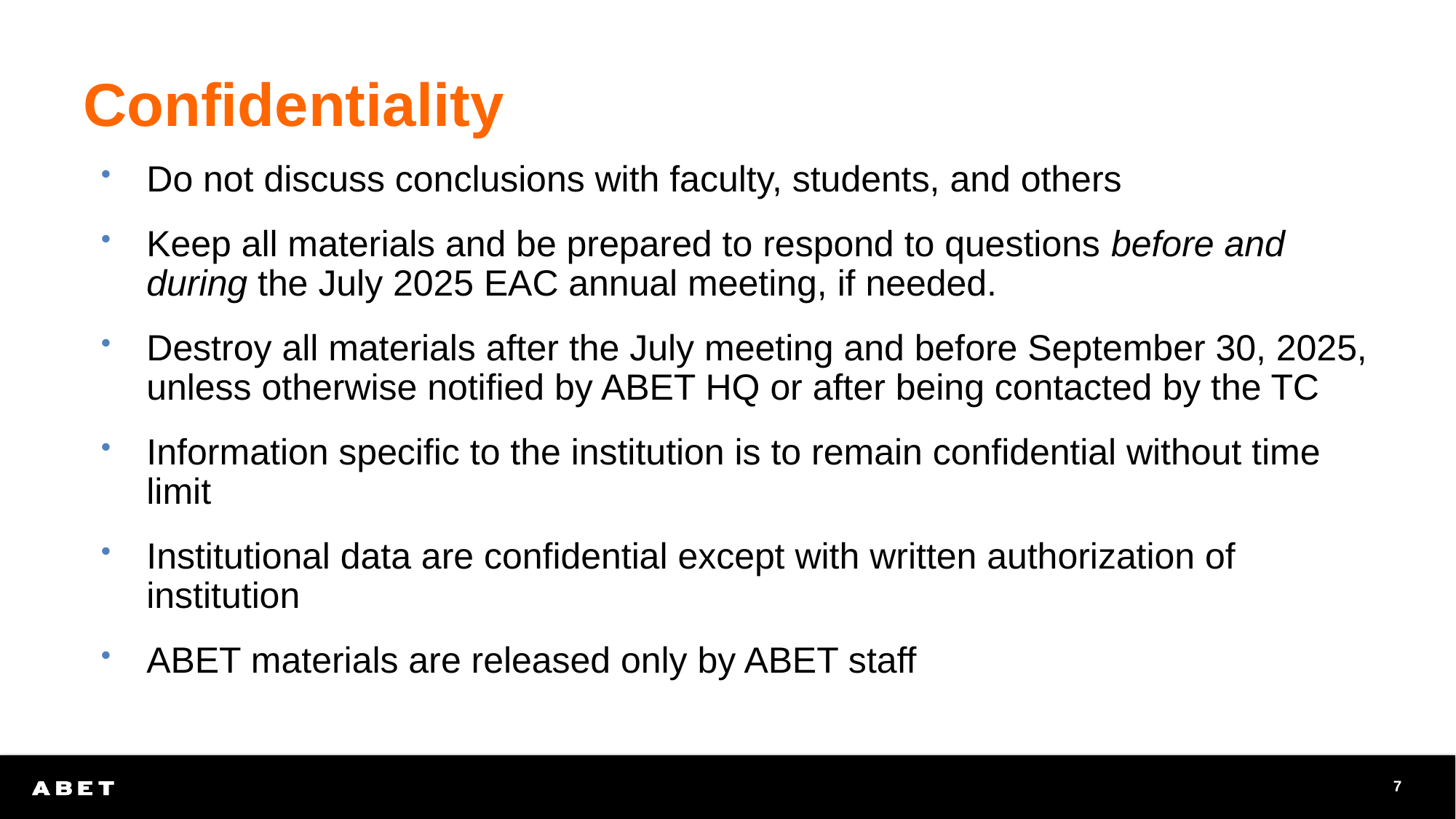

# Confidentiality
Do not discuss conclusions with faculty, students, and others
Keep all materials and be prepared to respond to questions before and during the July 2025 EAC annual meeting, if needed.
Destroy all materials after the July meeting and before September 30, 2025, unless otherwise notified by ABET HQ or after being contacted by the TC
Information specific to the institution is to remain confidential without time limit
Institutional data are confidential except with written authorization of institution
ABET materials are released only by ABET staff